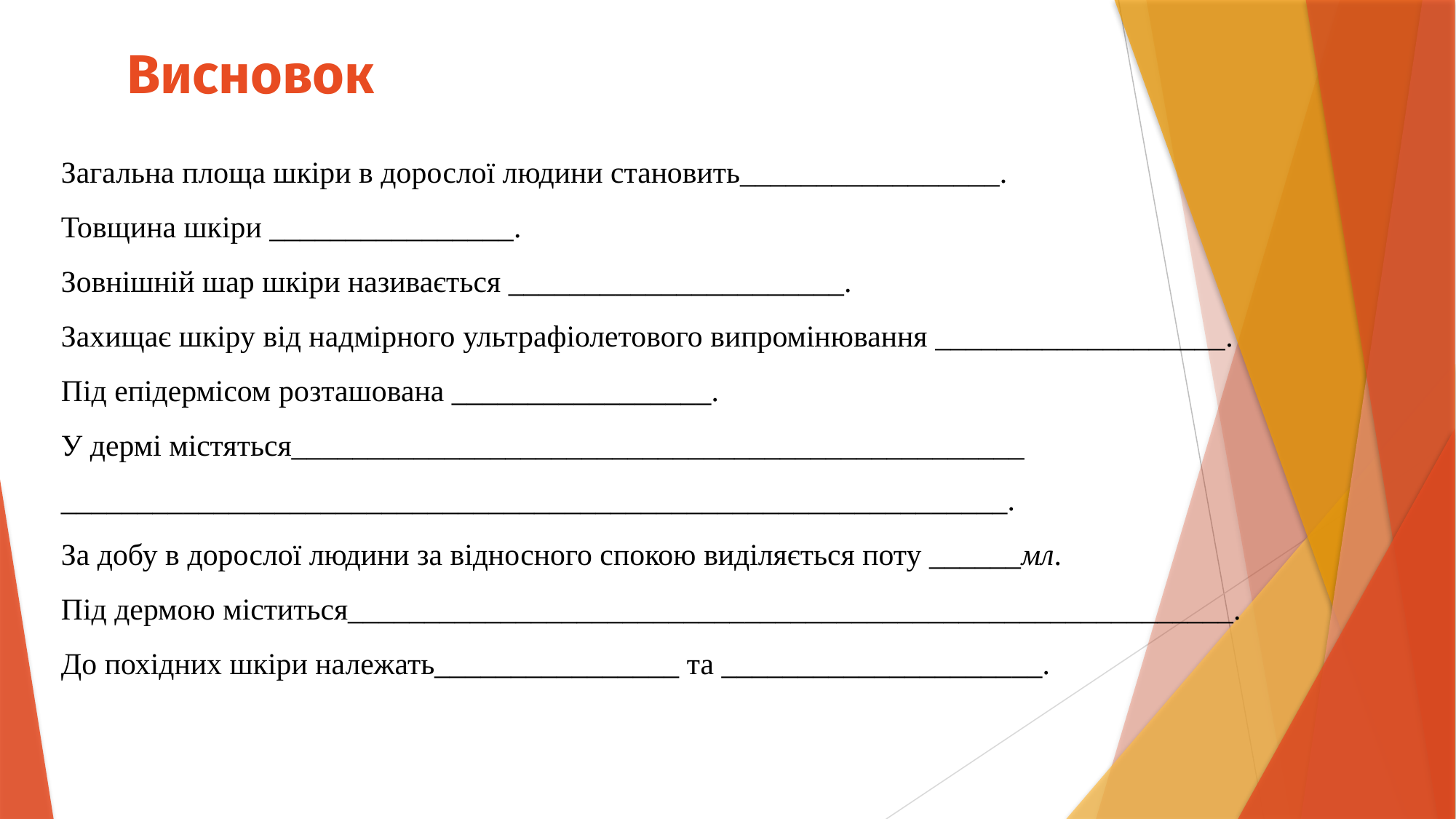

# Висновок
Загальна площа шкіри в дорослої людини становить_________________.
Товщина шкіри ________________.
Зовнішній шар шкіри називається ______________________.
Захищає шкіру від надмірного ультрафіолетового випромінювання ___________________.
Під епідермісом розташована _________________.
У дермі містяться________________________________________________
______________________________________________________________.
За добу в дорослої людини за відносного спокою виділяється поту ______мл.
Під дермою міститься__________________________________________________________.
До похідних шкіри належать______________­­­­__ та ___________________­­­­­­­__.